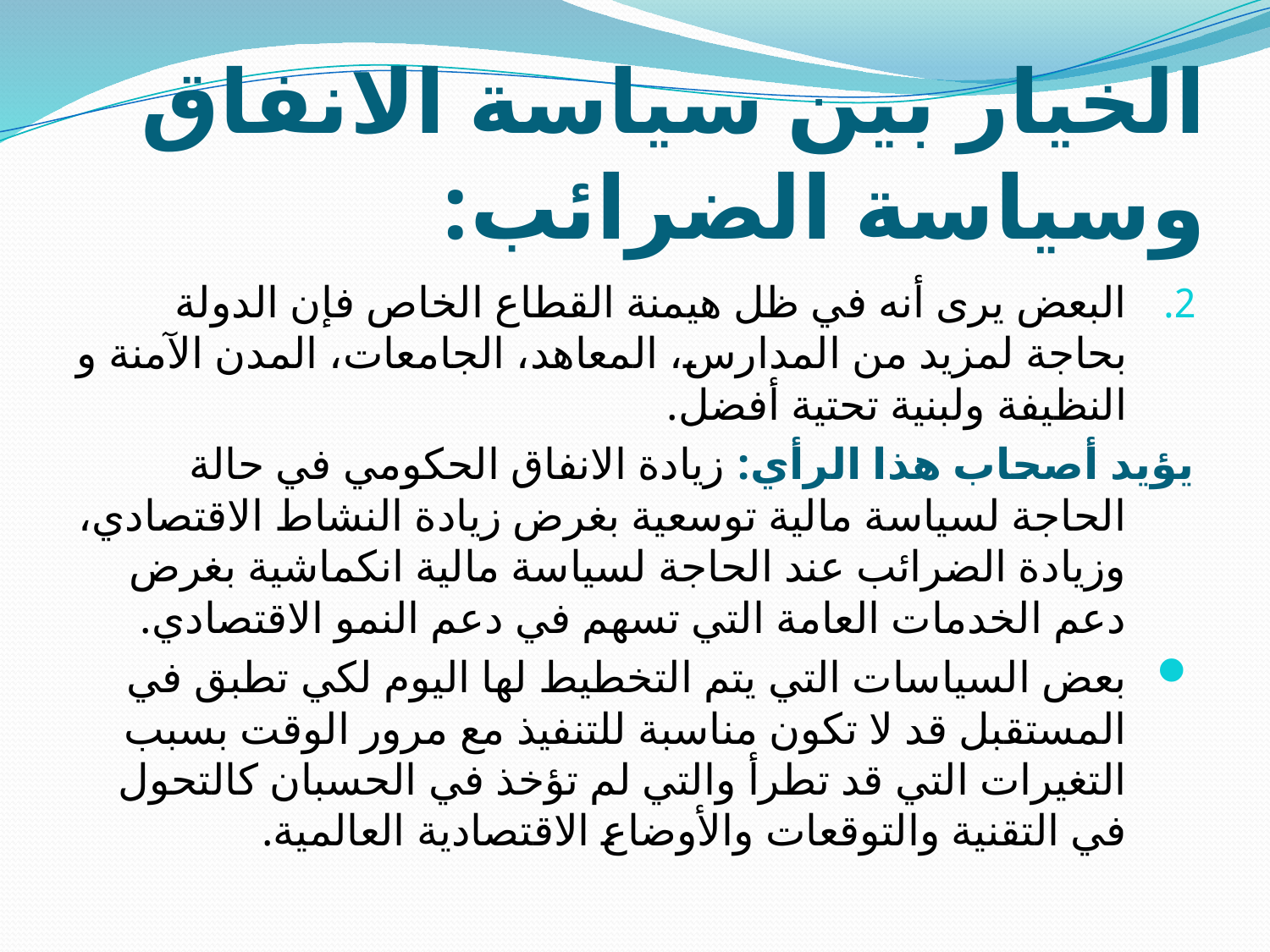

# الخيار بين سياسة الانفاق وسياسة الضرائب:
البعض يرى أنه في ظل هيمنة القطاع الخاص فإن الدولة بحاجة لمزيد من المدارس، المعاهد، الجامعات، المدن الآمنة و النظيفة ولبنية تحتية أفضل.
يؤيد أصحاب هذا الرأي: زيادة الانفاق الحكومي في حالة الحاجة لسياسة مالية توسعية بغرض زيادة النشاط الاقتصادي، وزيادة الضرائب عند الحاجة لسياسة مالية انكماشية بغرض دعم الخدمات العامة التي تسهم في دعم النمو الاقتصادي.
بعض السياسات التي يتم التخطيط لها اليوم لكي تطبق في المستقبل قد لا تكون مناسبة للتنفيذ مع مرور الوقت بسبب التغيرات التي قد تطرأ والتي لم تؤخذ في الحسبان كالتحول في التقنية والتوقعات والأوضاع الاقتصادية العالمية.